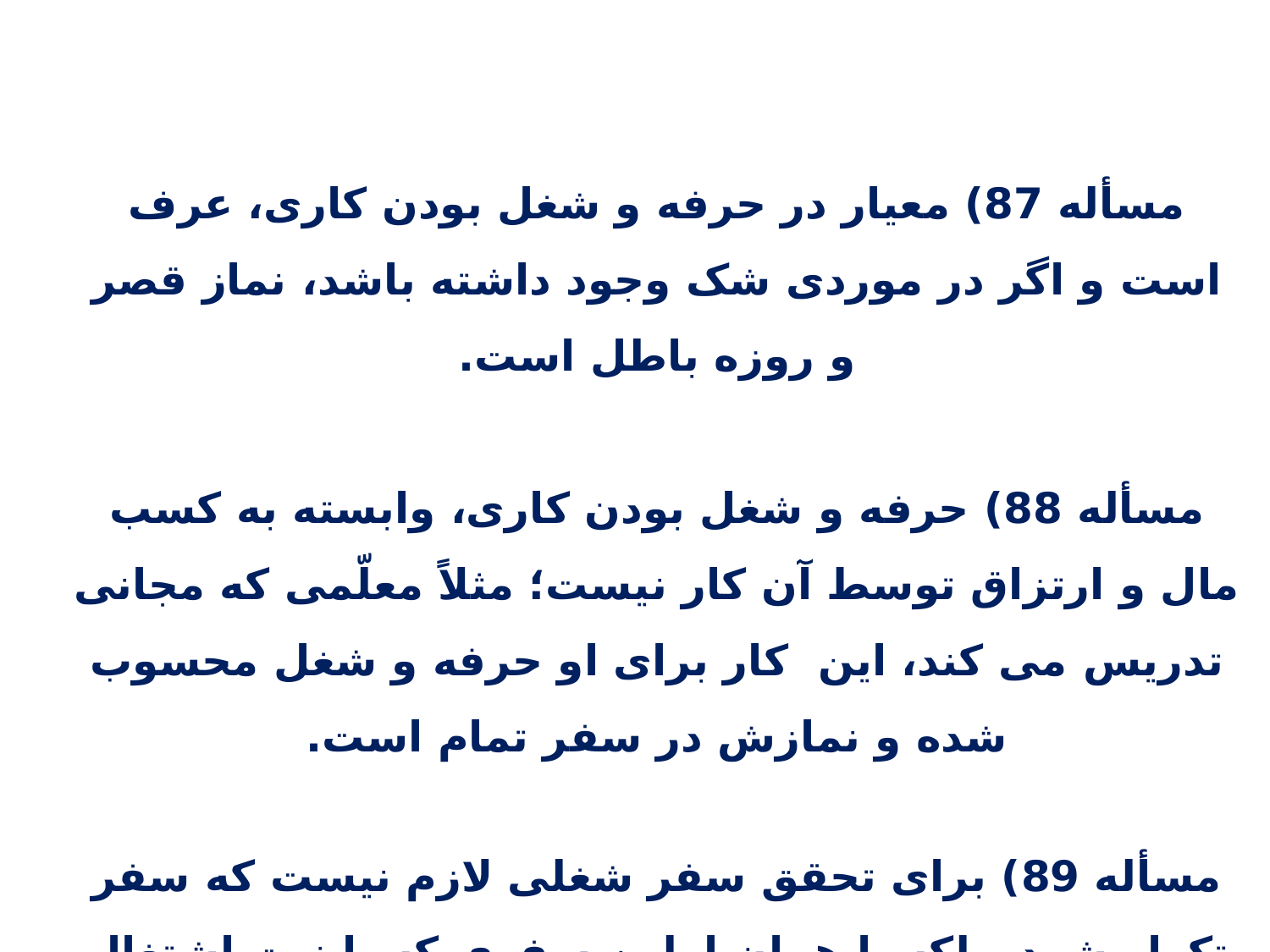

مسأله 87) معیار در حرفه و شغل بودن کاری، عرف است و اگر در موردی شک وجود داشته باشد، نماز قصر و روزه باطل است.

مسأله 88) حرفه و شغل بودن کاری، وابسته به کسب مال و ارتزاق توسط آن کار نیست؛ مثلاً معلّمی که مجانی تدریس ‌می کند، این  کار برای او حرفه و شغل محسوب شده و نمازش در سفر تمام است.

مسأله 89) برای تحقق سفر شغلی لازم نیست که سفر تکرار شود، بلکه با همان اولین سفری که با نیتِ اشتغال حرکت می‌کند، سفر شغلی حاصل می شود و در همان سفر نماز تمام است.